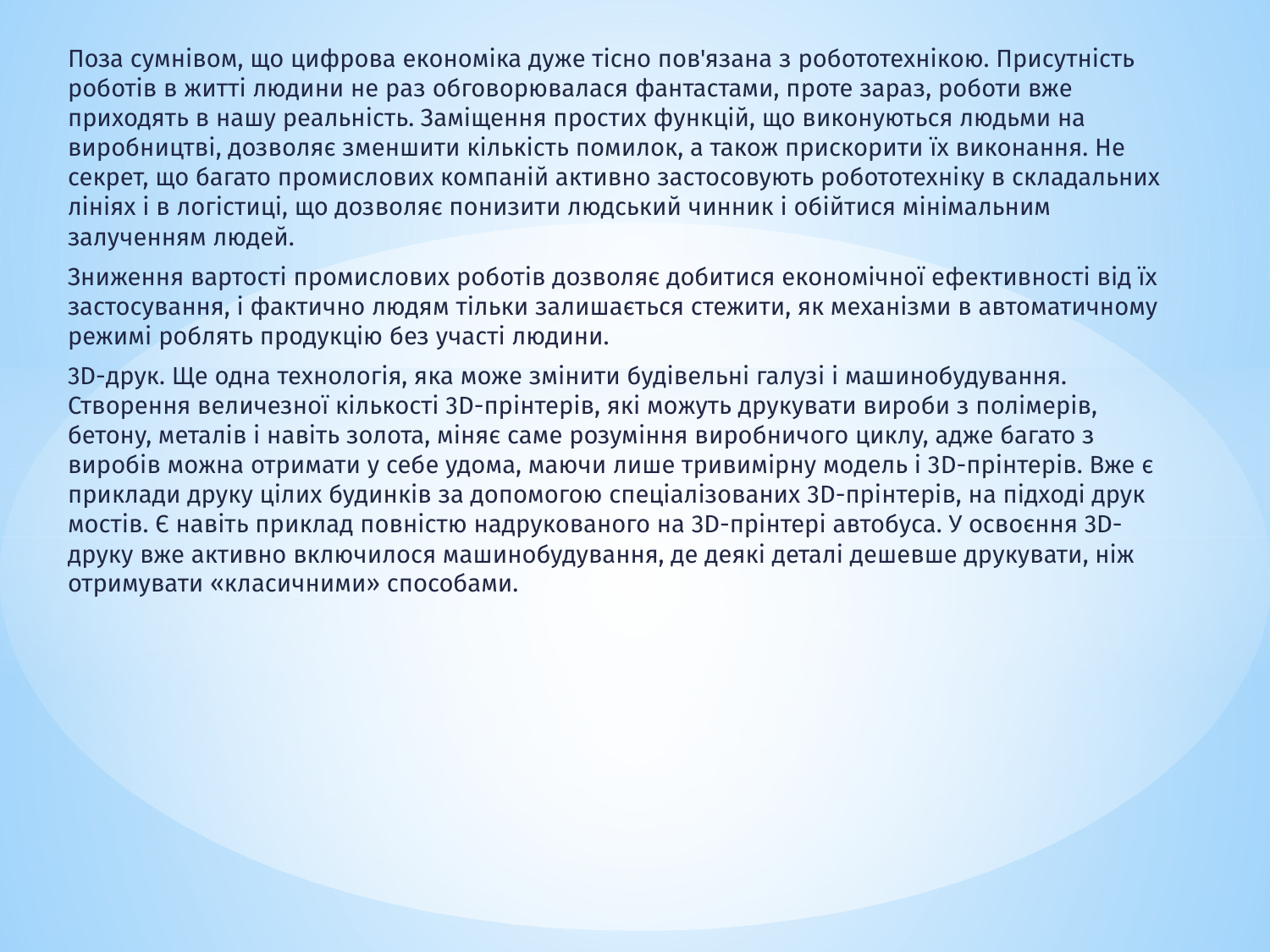

Поза сумнівом, що цифрова економіка дуже тісно пов'язана з робототехнікою. Присутність роботів в житті людини не раз обговорювалася фантастами, проте зараз, роботи вже приходять в нашу реальність. Заміщення простих функцій, що виконуються людьми на виробництві, дозволяє зменшити кількість помилок, а також прискорити їх виконання. Не секрет, що багато промислових компаній активно застосовують робототехніку в складальних лініях і в логістиці, що дозволяє понизити людський чинник і обійтися мінімальним залученням людей.
Зниження вартості промислових роботів дозволяє добитися економічної ефективності від їх застосування, і фактично людям тільки залишається стежити, як механізми в автоматичному режимі роблять продукцію без участі людини.
3D-друк. Ще одна технологія, яка може змінити будівельні галузі і машинобудування. Створення величезної кількості 3D-прінтерів, які можуть друкувати вироби з полімерів, бетону, металів і навіть золота, міняє саме розуміння виробничого циклу, адже багато з виробів можна отримати у себе удома, маючи лише тривимірну модель і 3D-прінтерів. Вже є приклади друку цілих будинків за допомогою спеціалізованих 3D-прінтерів, на підході друк мостів. Є навіть приклад повністю надрукованого на 3D-прінтері автобуса. У освоєння 3D-друку вже активно включилося машинобудування, де деякі деталі дешевше друкувати, ніж отримувати «класичними» способами.